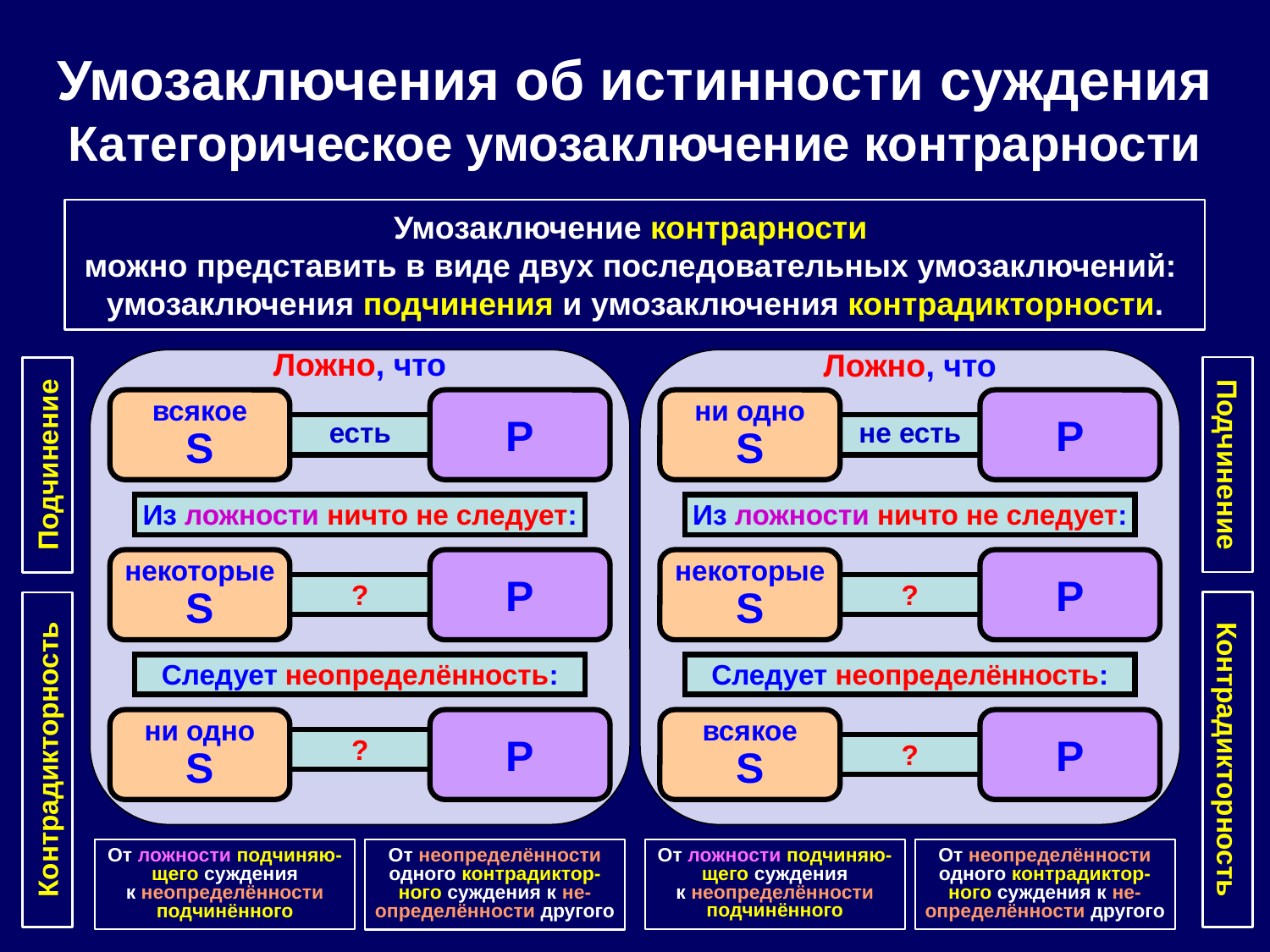

Умозаключения об истинности суждения
Категорическое умозаключение контрарности
Умозаключение контрарности
можно представить в виде двух последовательных умозаключений:
умозаключения подчинения и умозаключения контрадикторности.
Ложно, что
Ложно, что
всякое
S
P
ни одно
S
P
есть
не есть
Подчинение
Подчинение
Из ложности ничто не следует:
Из ложности ничто не следует:
некоторые
S
P
некоторые
S
P
?
?
Следует неопределённость:
Следует неопределённость:
ни одно
S
P
всякое
S
P
?
Контрадикторность
?
Контрадикторность
От ложности подчиняю-щего суждения
к неопределённости подчинённого
От неопределённости одного контрадиктор-
ного суждения к не-определённости другого
От ложности подчиняю-щего суждения
к неопределённости подчинённого
От неопределённости одного контрадиктор-
ного суждения к не-определённости другого